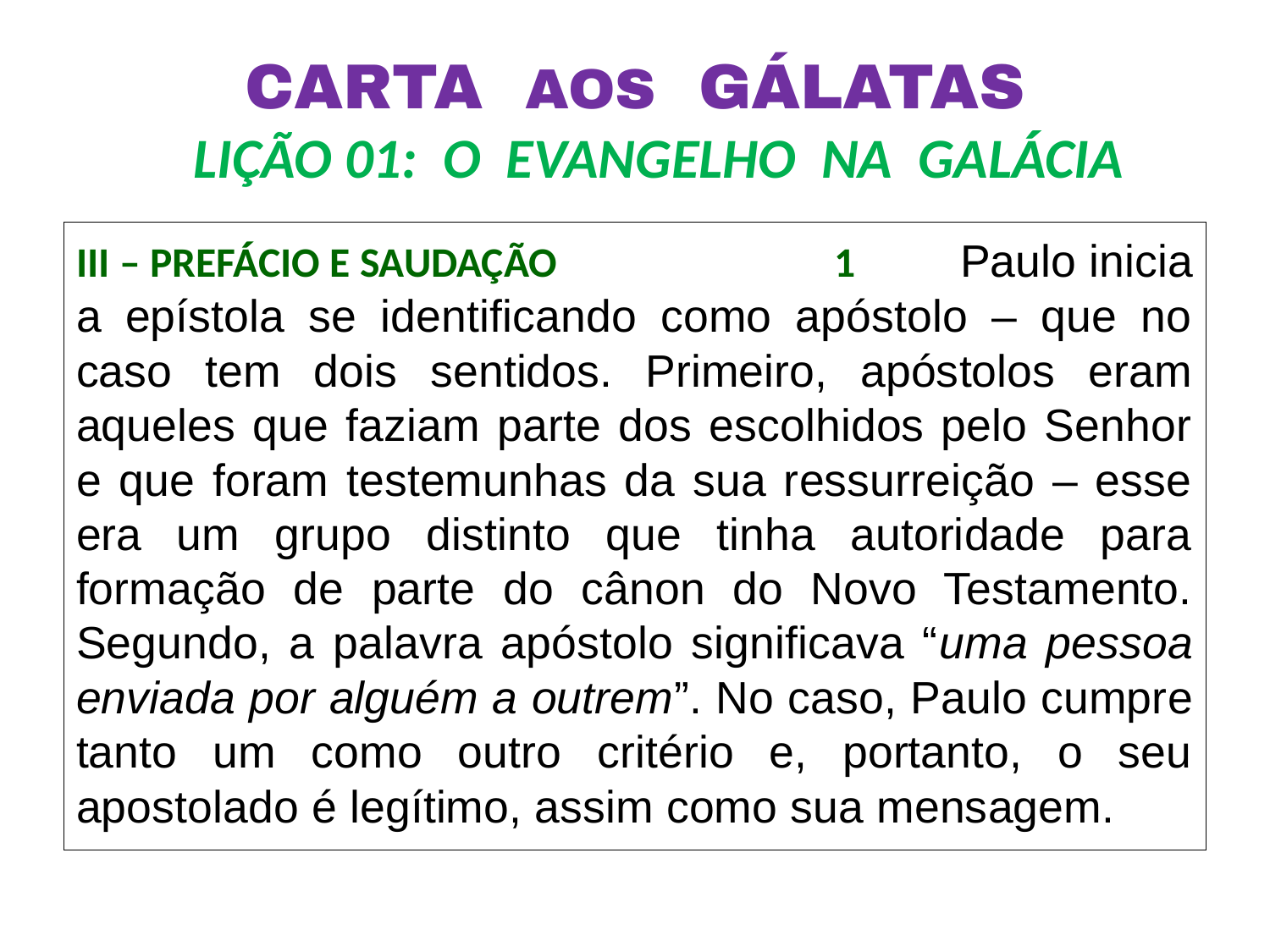

# CARTA  AOS  GÁLATAS LIÇÃO 01:  O  EVANGELHO  NA  GALÁCIA
III – PREFÁCIO E SAUDAÇÃO		                 		1 	Paulo inicia a epístola se identificando como apóstolo – que no caso tem dois sentidos. Primeiro, apóstolos eram aqueles que faziam parte dos escolhidos pelo Senhor e que foram testemunhas da sua ressurreição – esse era um grupo distinto que tinha autoridade para formação de parte do cânon do Novo Testamento. Segundo, a palavra apóstolo significava “uma pessoa enviada por alguém a outrem”. No caso, Paulo cumpre tanto um como outro critério e, portanto, o seu apostolado é legítimo, assim como sua mensagem.